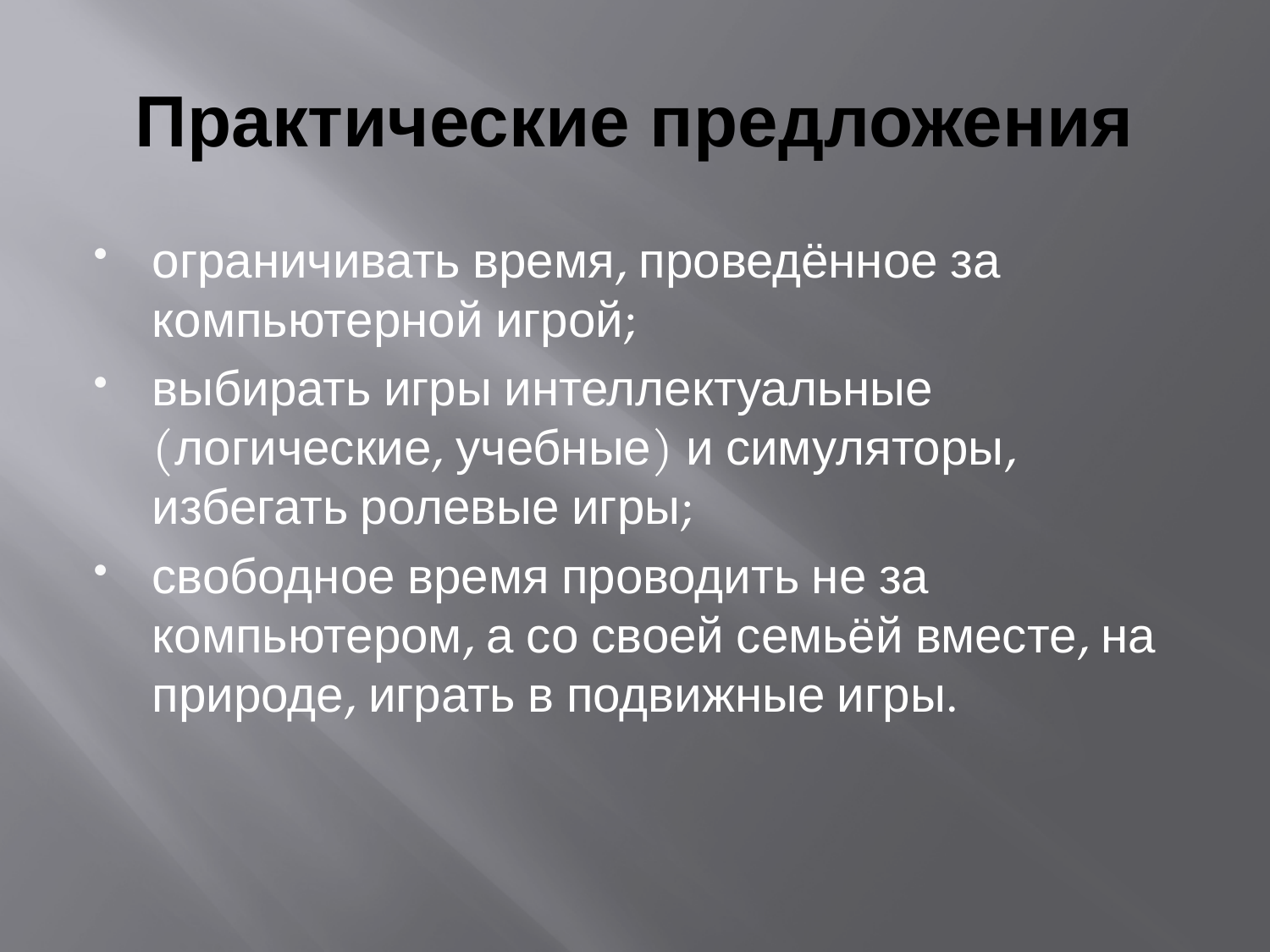

# Практические предложения
ограничивать время, проведённое за компьютерной игрой;
выбирать игры интеллектуальные (логические, учебные) и симуляторы, избегать ролевые игры;
свободное время проводить не за компьютером, а со своей семьёй вместе, на природе, играть в подвижные игры.